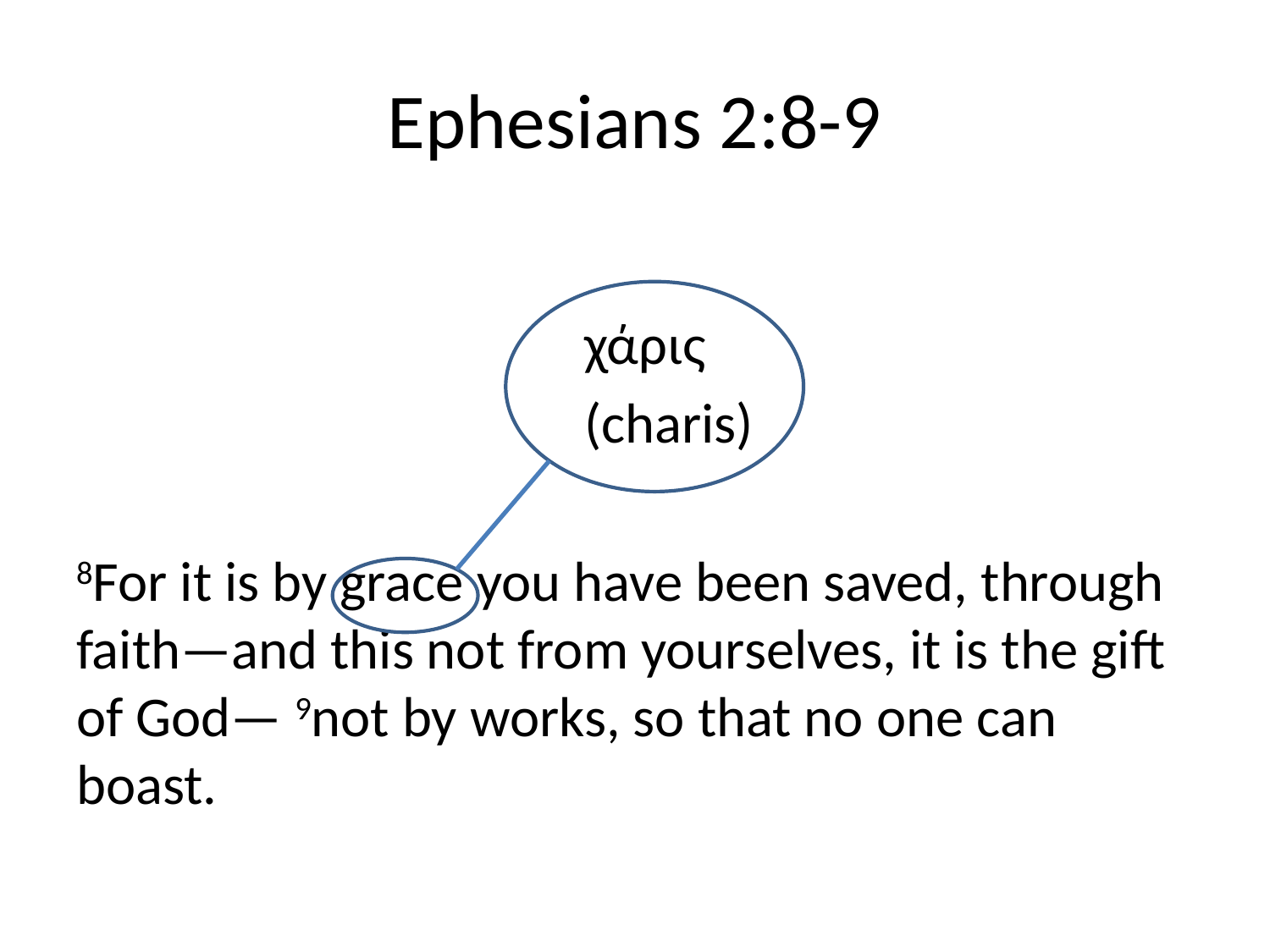

# Ephesians 2:8-9

				χάρις
				(charis)

8For it is by grace you have been saved, through faith—and this not from yourselves, it is the gift of God— 9not by works, so that no one can boast.